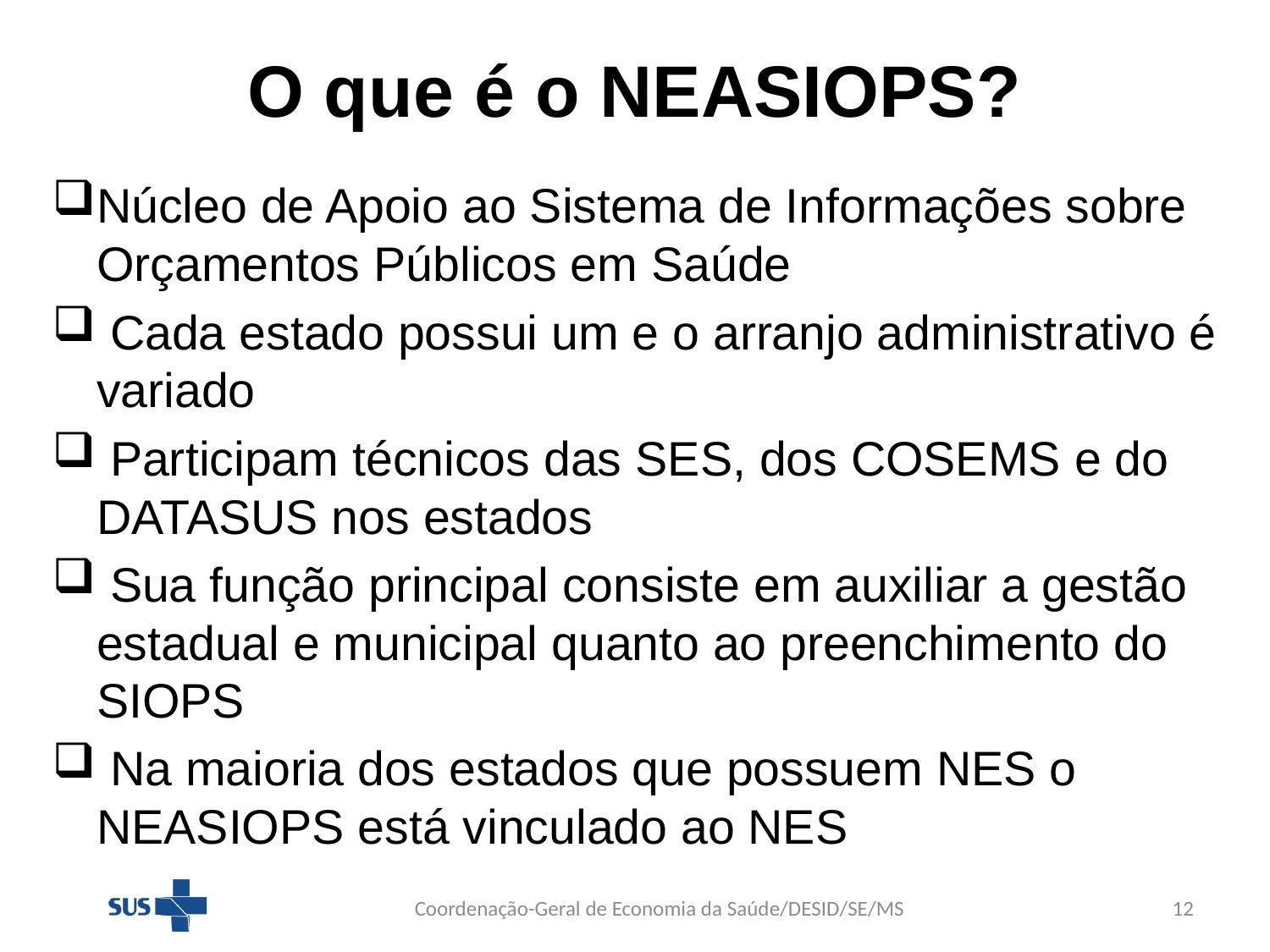

# O que é o NEASIOPS?
Núcleo de Apoio ao Sistema de Informações sobre Orçamentos Públicos em Saúde
 Cada estado possui um e o arranjo administrativo é variado
 Participam técnicos das SES, dos COSEMS e do DATASUS nos estados
 Sua função principal consiste em auxiliar a gestão estadual e municipal quanto ao preenchimento do SIOPS
 Na maioria dos estados que possuem NES o NEASIOPS está vinculado ao NES
Coordenação-Geral de Economia da Saúde/DESID/SE/MS
12